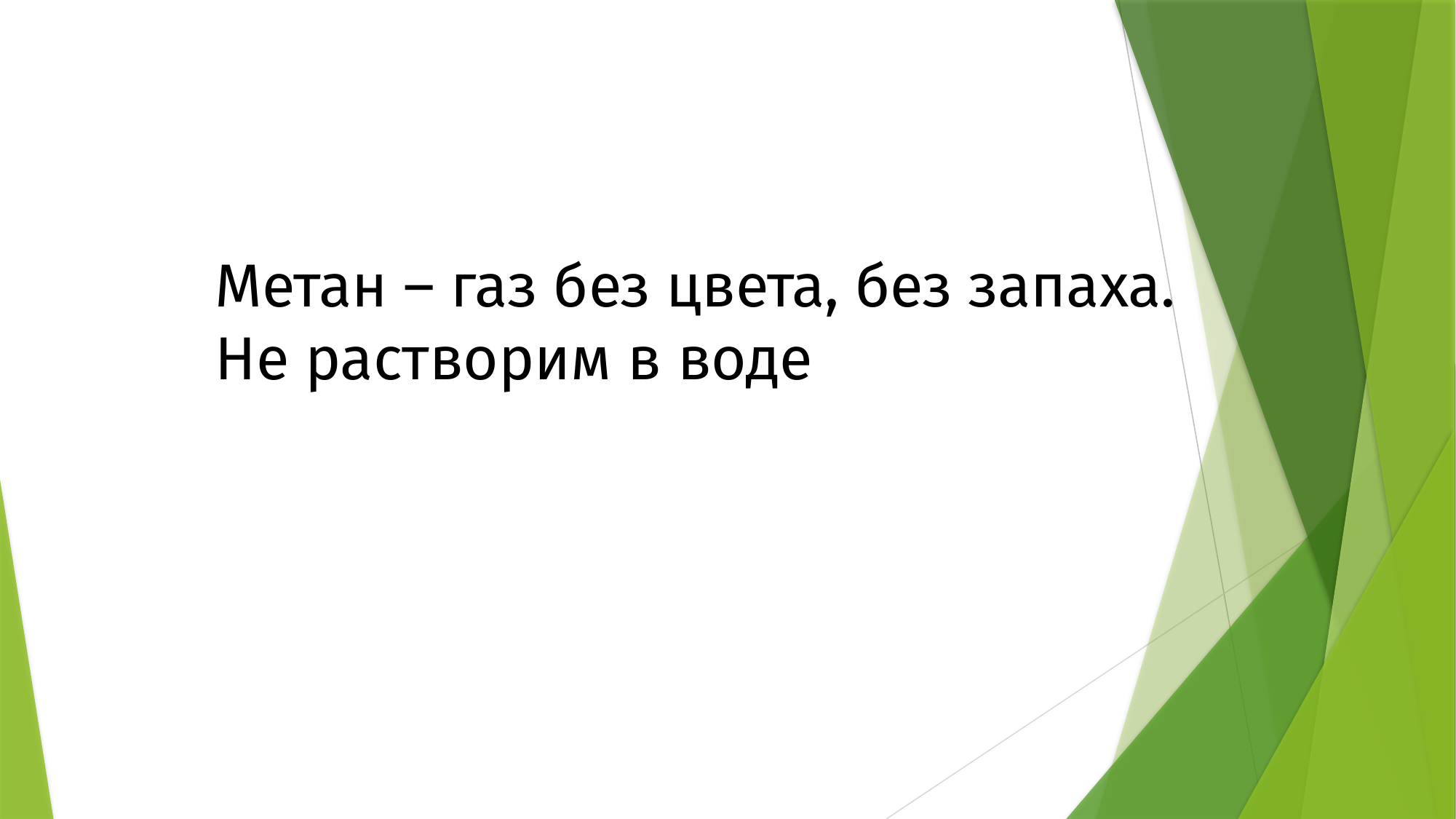

Метан – газ без цвета, без запаха.
Не растворим в воде